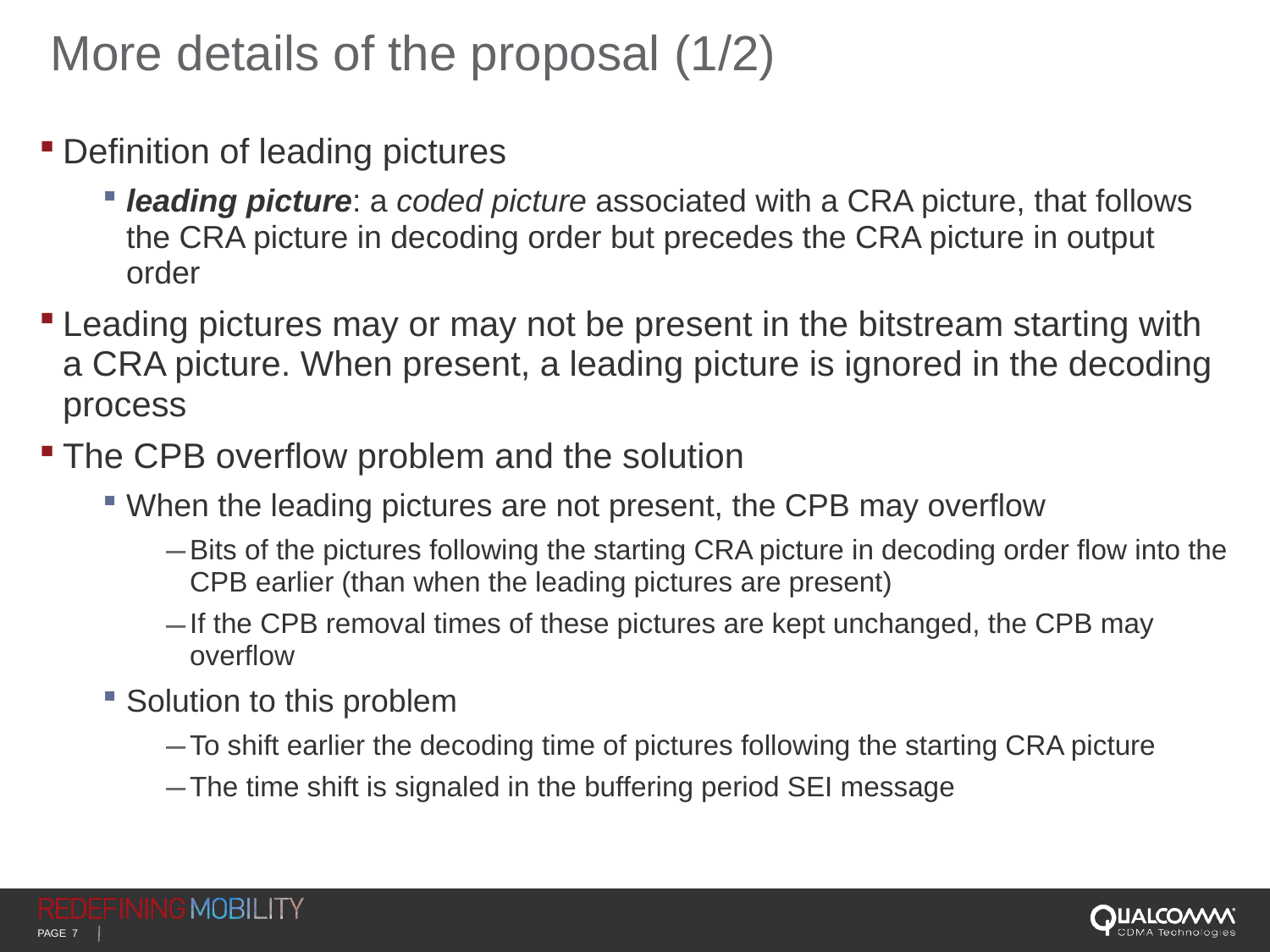

# More details of the proposal (1/2)
Definition of leading pictures
leading picture: a coded picture associated with a CRA picture, that follows the CRA picture in decoding order but precedes the CRA picture in output order
Leading pictures may or may not be present in the bitstream starting with a CRA picture. When present, a leading picture is ignored in the decoding process
The CPB overflow problem and the solution
When the leading pictures are not present, the CPB may overflow
Bits of the pictures following the starting CRA picture in decoding order flow into the CPB earlier (than when the leading pictures are present)
If the CPB removal times of these pictures are kept unchanged, the CPB may overflow
Solution to this problem
To shift earlier the decoding time of pictures following the starting CRA picture
The time shift is signaled in the buffering period SEI message